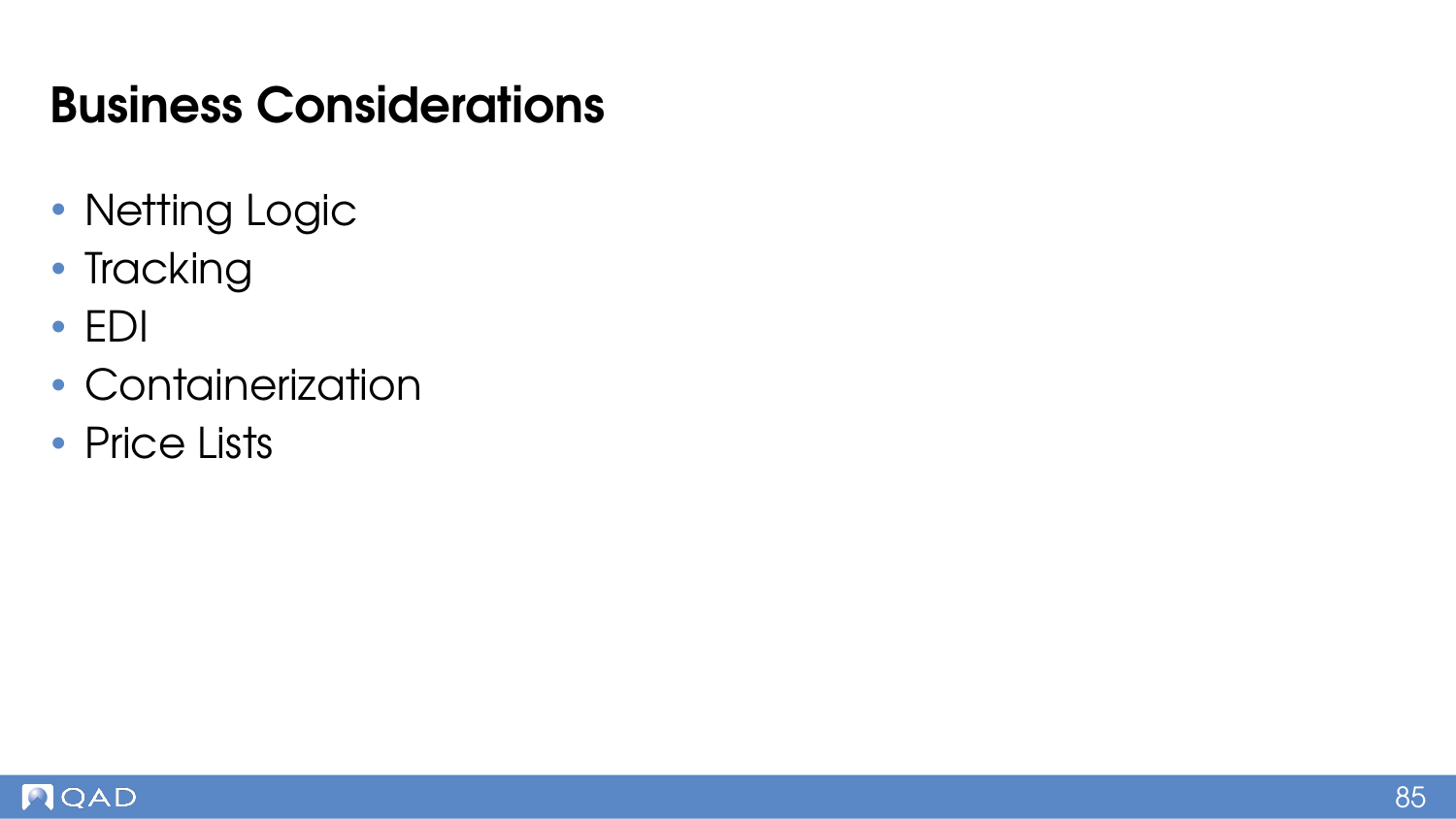

# Business Considerations
Netting Logic
Tracking
EDI
Containerization
Price Lists

85